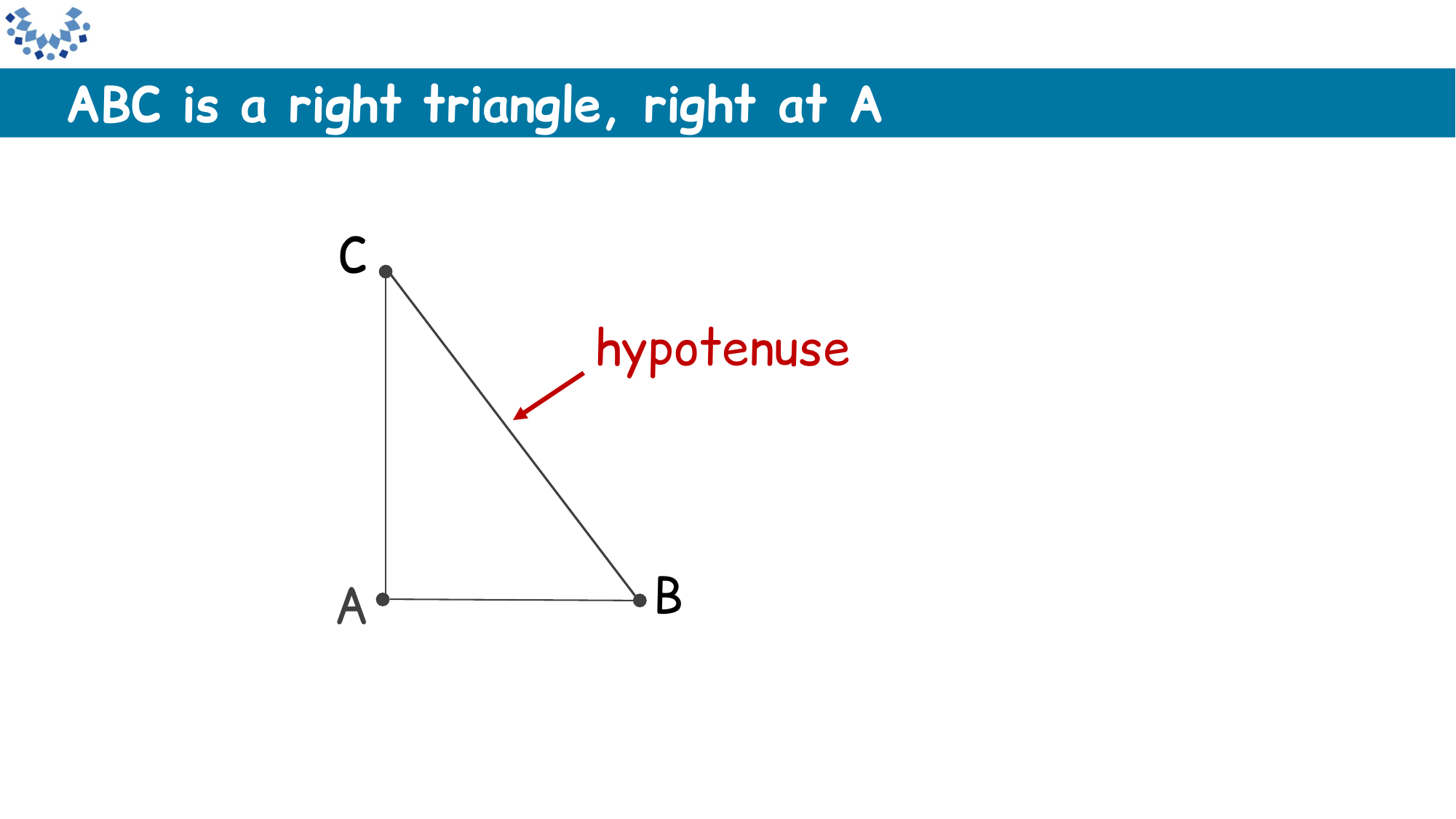

ABC is a right triangle, right at A
C

hypotenuse
B
A